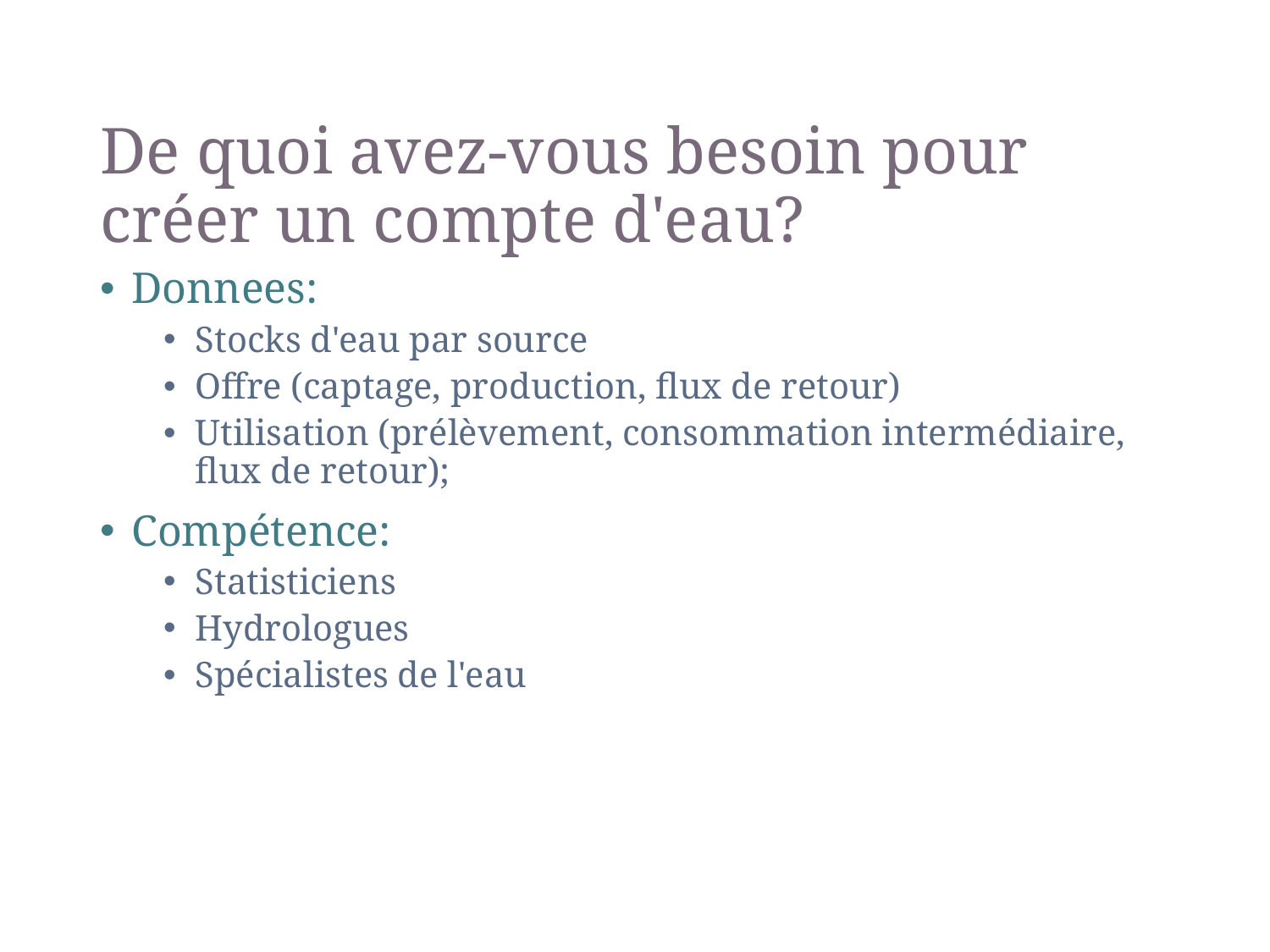

# De quoi avez-vous besoin pour créer un compte d'eau?
Donnees:
Stocks d'eau par source
Offre (captage, production, flux de retour)
Utilisation (prélèvement, consommation intermédiaire, flux de retour);
Compétence:
Statisticiens
Hydrologues
Spécialistes de l'eau
8
SEEA-CF - Water accounts